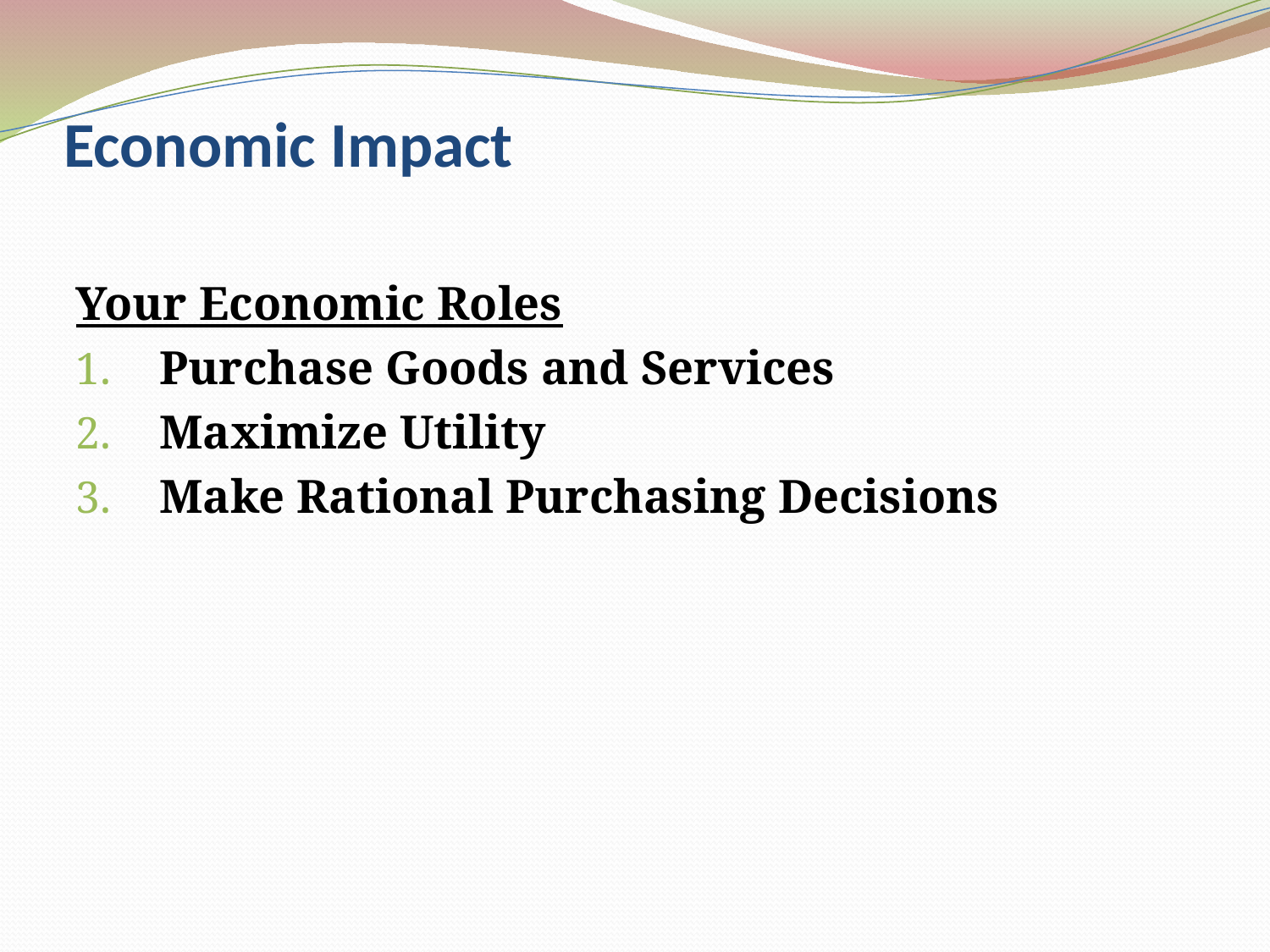

# Economic Impact
Your Economic Roles
 Purchase Goods and Services
 Maximize Utility
 Make Rational Purchasing Decisions